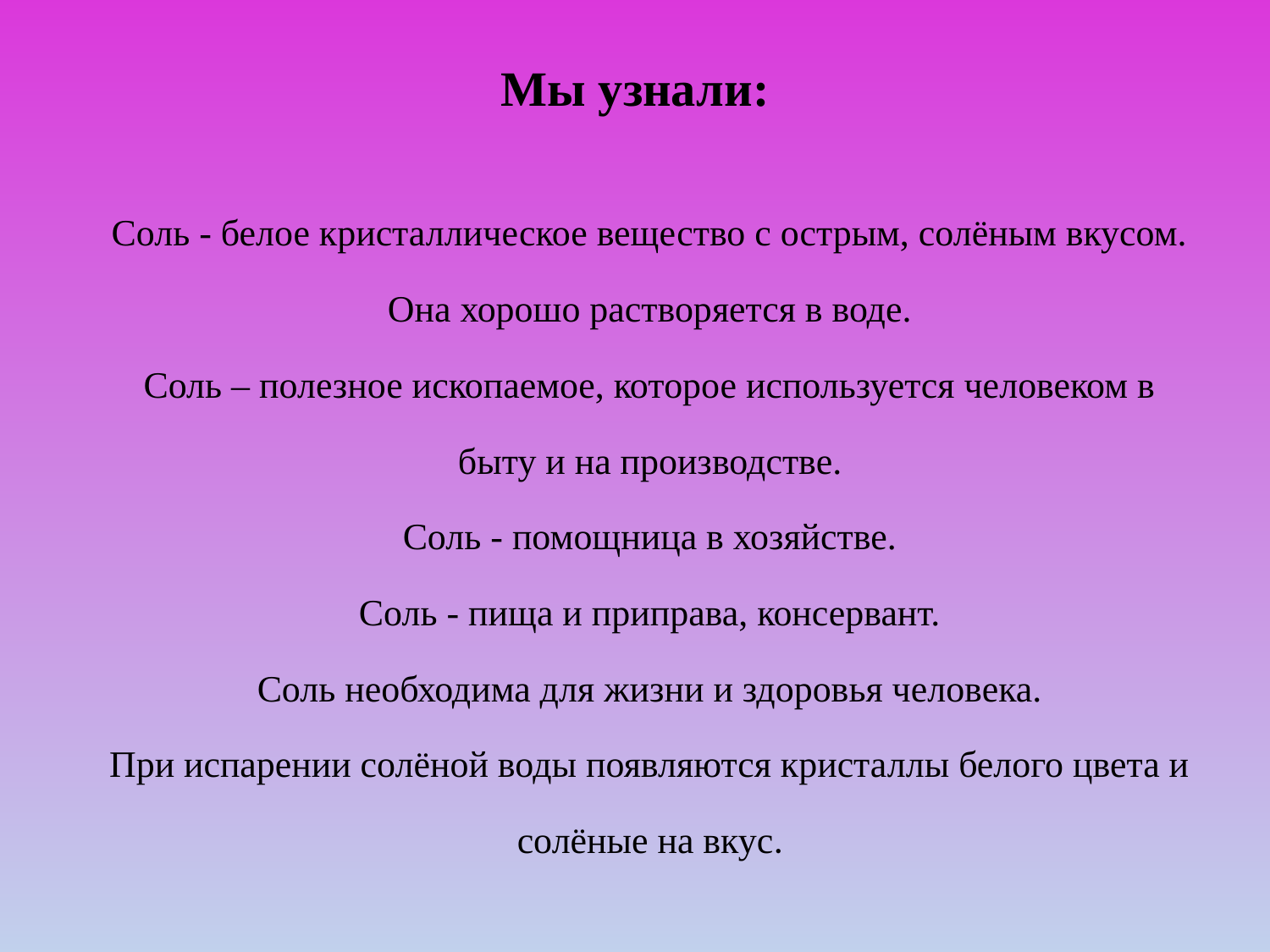

# Мы узнали:
Соль - белое кристаллическое вещество с острым, солёным вкусом. Она хорошо растворяется в воде.
Соль – полезное ископаемое, которое используется человеком в быту и на производстве.
Соль - помощница в хозяйстве.
Соль - пища и приправа, консервант.
Соль необходима для жизни и здоровья человека.
При испарении солёной воды появляются кристаллы белого цвета и солёные на вкус.